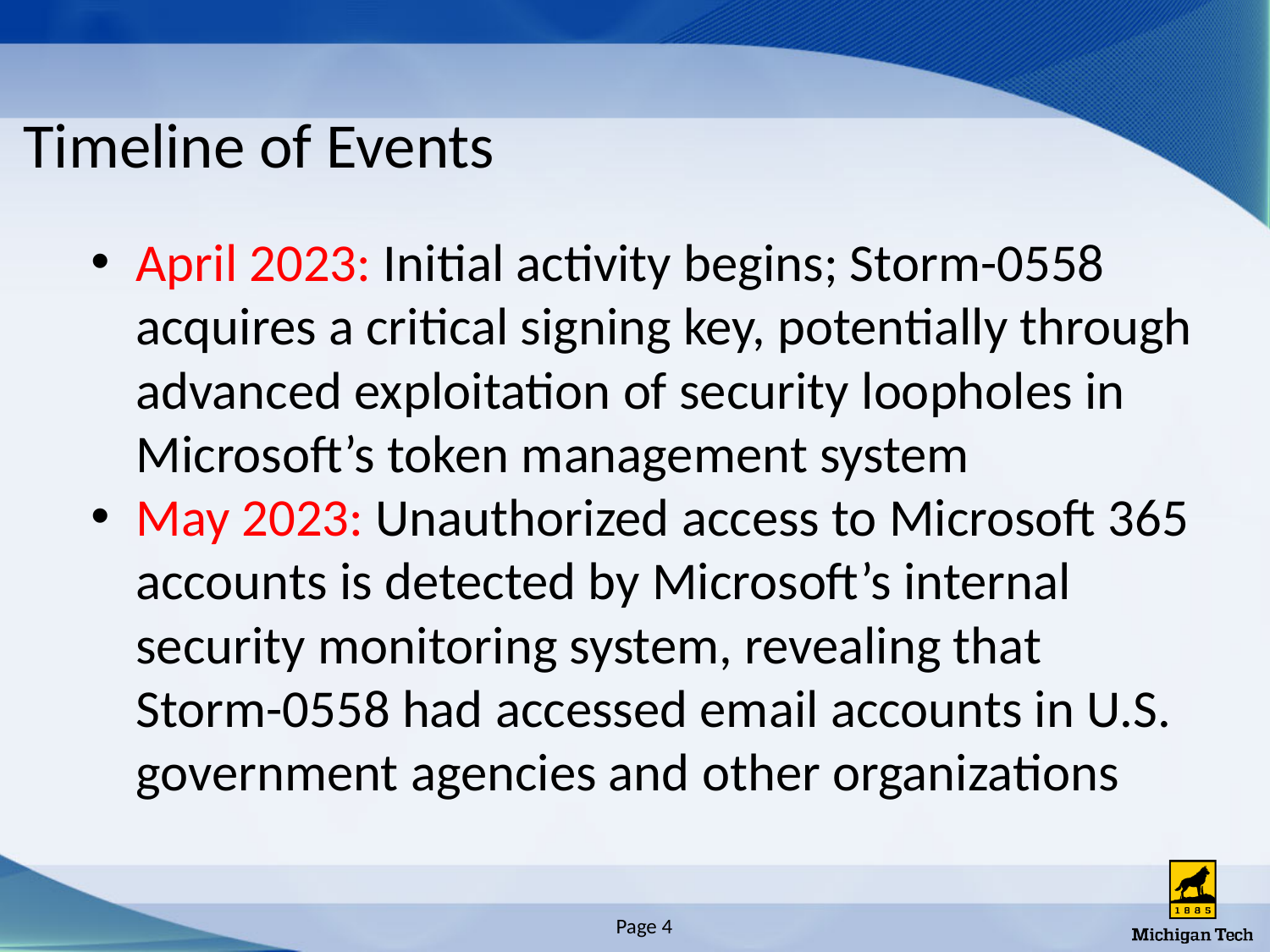

# Timeline of Events
April 2023: Initial activity begins; Storm-0558 acquires a critical signing key, potentially through advanced exploitation of security loopholes in Microsoft’s token management system
May 2023: Unauthorized access to Microsoft 365 accounts is detected by Microsoft’s internal security monitoring system, revealing that Storm-0558 had accessed email accounts in U.S. government agencies and other organizations